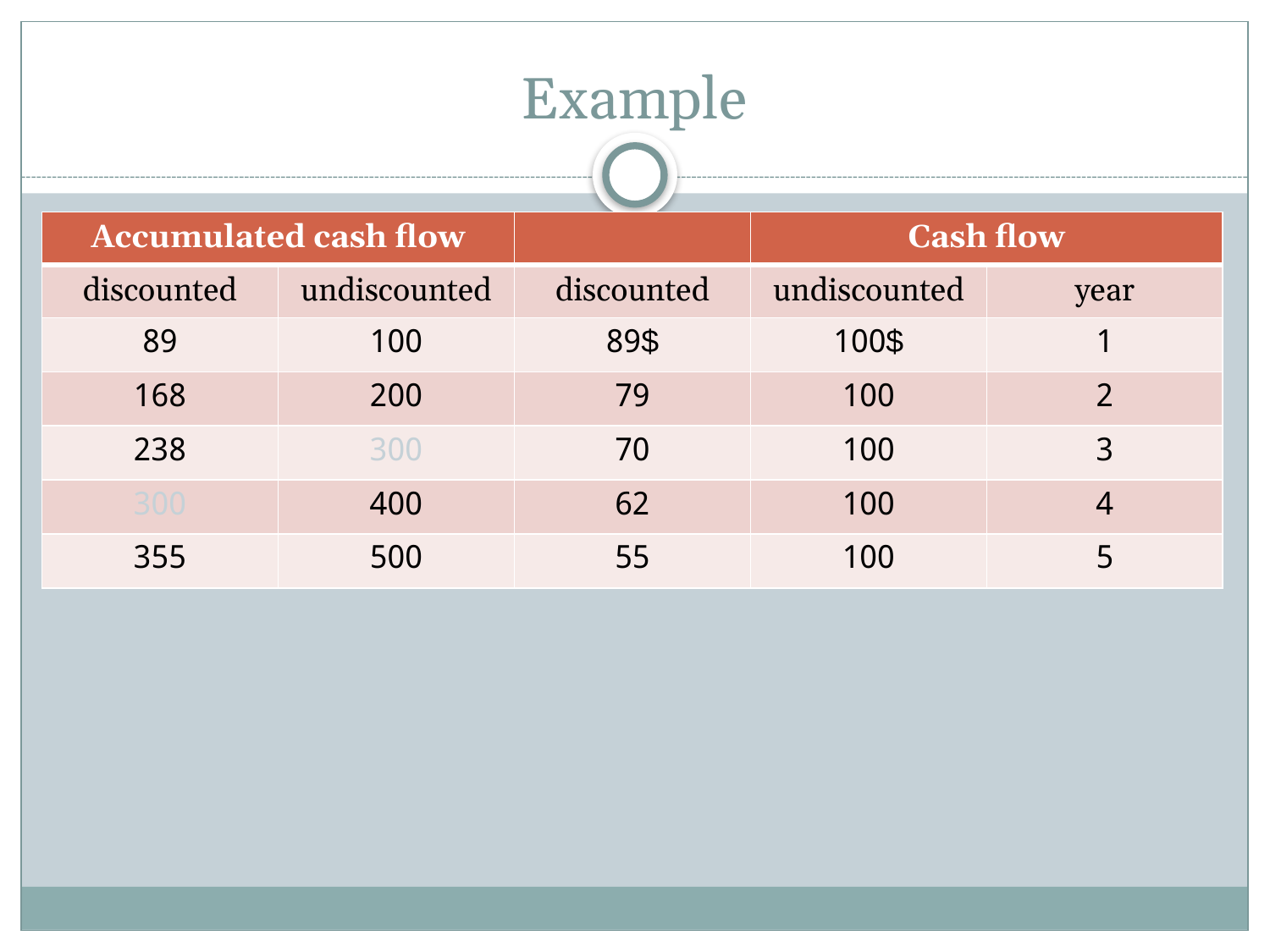

# Example
| Accumulated cash flow |  |  | Cash flow |  |
| --- | --- | --- | --- | --- |
| discounted | undiscounted | discounted | undiscounted | year |
| 89 | 100 | 89$ | 100$ | 1 |
| 168 | 200 | 79 | 100 | 2 |
| 238 | 300 | 70 | 100 | 3 |
| 300 | 400 | 62 | 100 | 4 |
| 355 | 500 | 55 | 100 | 5 |